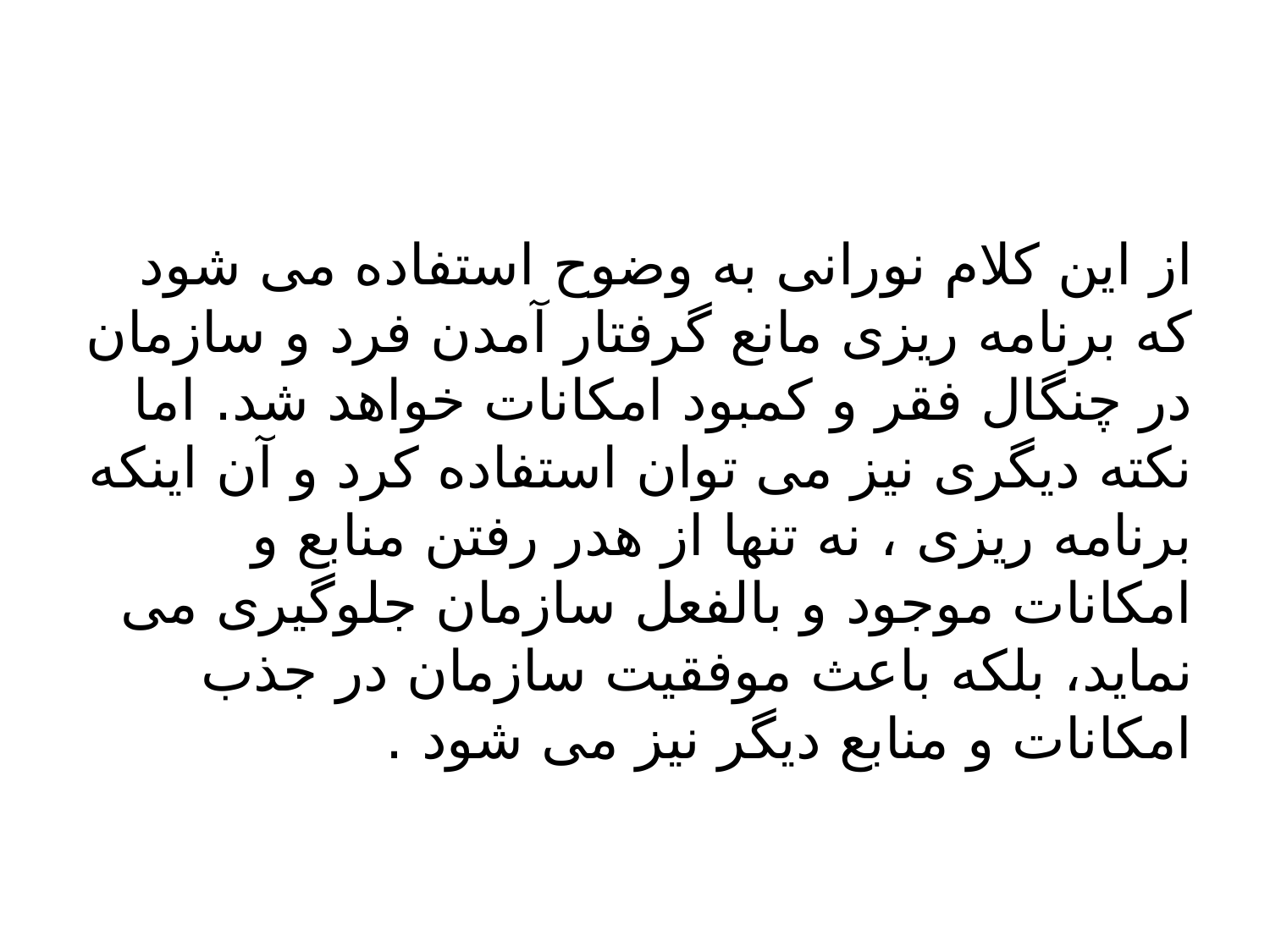

#
از اين كلام نورانى به وضوح استفاده مى شود كه برنامه ريزى مانع گرفتار آمدن فرد و سازمان در چنگال فقر و كمبود امكانات خواهد شد. اما نكته ديگرى نيز مى توان استفاده كرد و آن اينكه برنامه ريزى ، نه تنها از هدر رفتن منابع و امكانات موجود و بالفعل سازمان جلوگيرى مى نمايد، بلكه باعث موفقيت سازمان در جذب امكانات و منابع ديگر نيز مى شود .